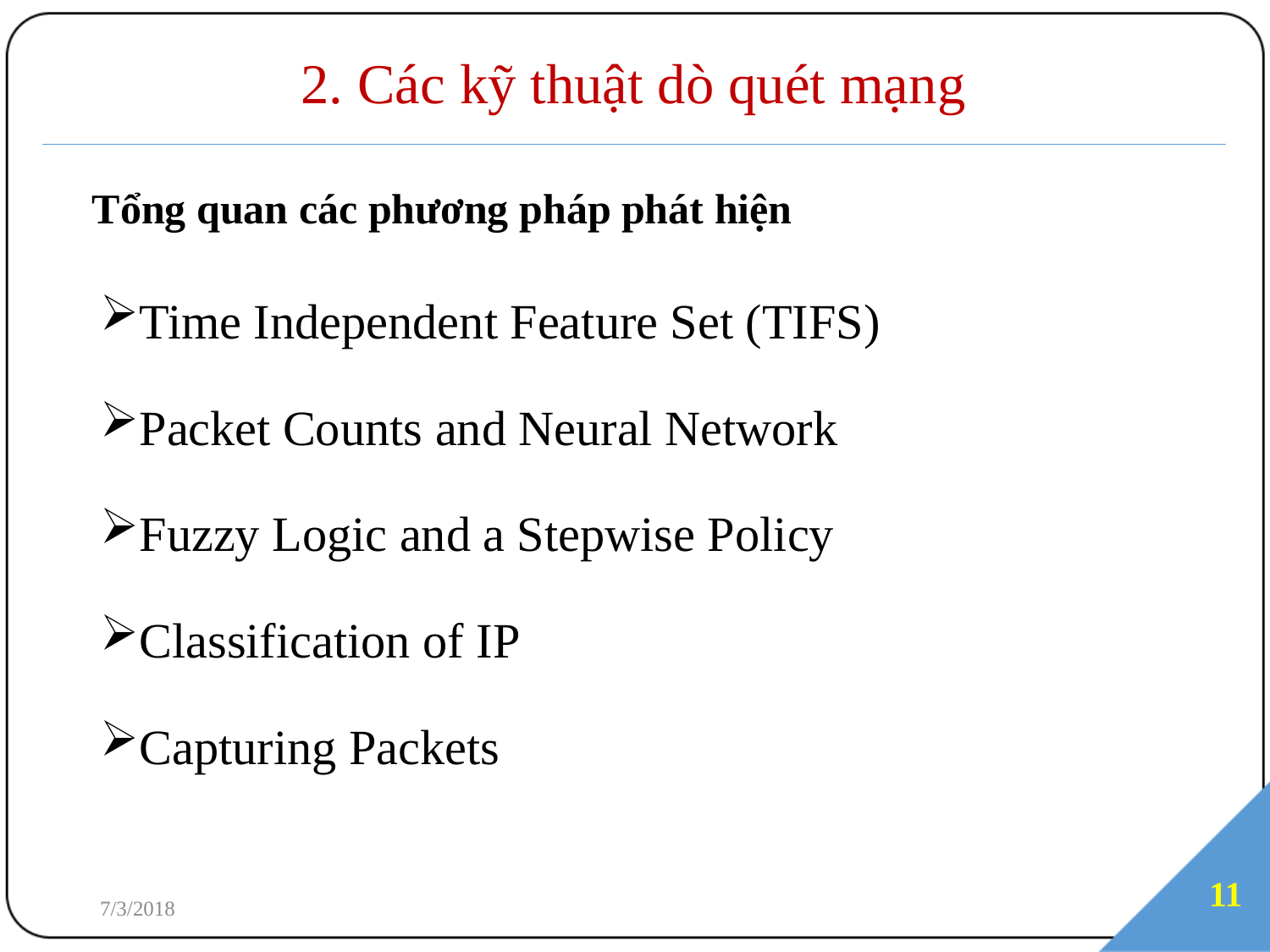

# 2. Các kỹ thuật dò quét mạng
Tổng quan các phương pháp phát hiện
Time Independent Feature Set (TIFS)
Packet Counts and Neural Network
Fuzzy Logic and a Stepwise Policy
Classification of IP
Capturing Packets
11
7/3/2018